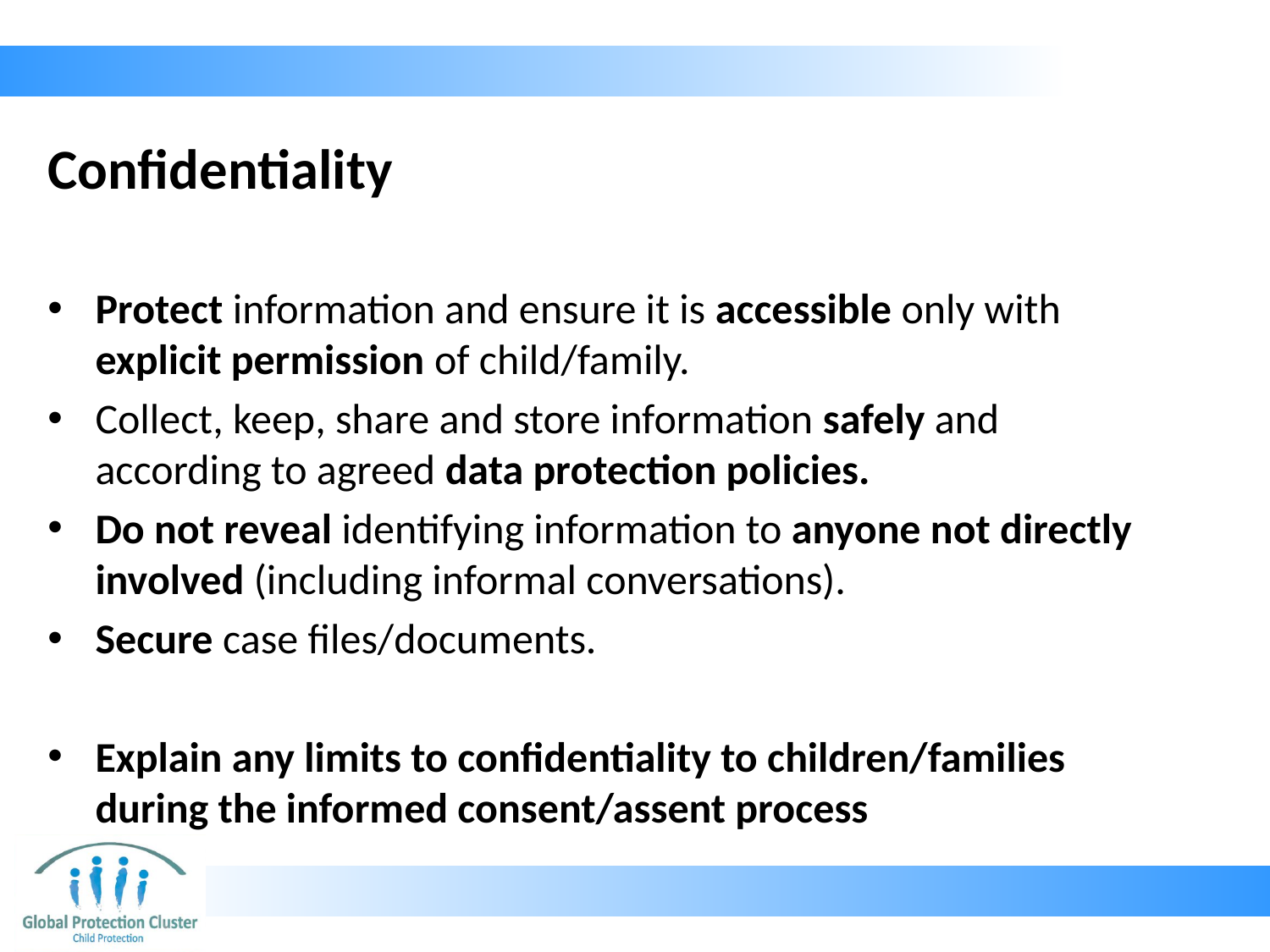

# Confidentiality

Protect information and ensure it is accessible only with explicit permission of child/family.
Collect, keep, share and store information safely and according to agreed data protection policies.
Do not reveal identifying information to anyone not directly involved (including informal conversations).
Secure case files/documents.

Explain any limits to confidentiality to children/families during the informed consent/assent process